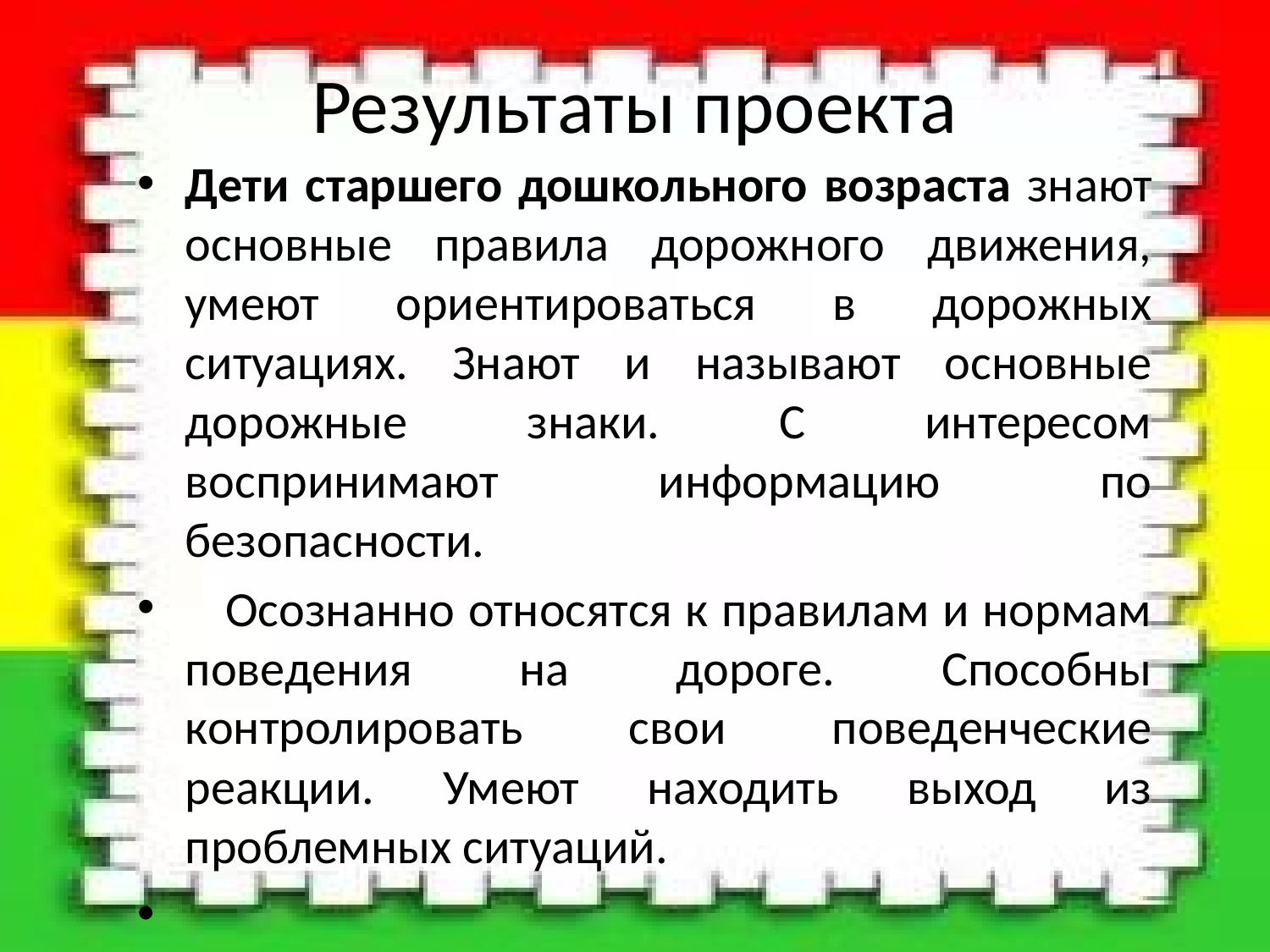

# Результаты проекта
Дети старшего дошкольного возраста знают основные правила дорожного движения, умеют ориентироваться в дорожных ситуациях. Знают и называют основные дорожные знаки. С интересом воспринимают информацию по безопасности.
   Осознанно относятся к правилам и нормам поведения на дороге. Способны контролировать свои поведенческие реакции. Умеют находить выход из проблемных ситуаций.